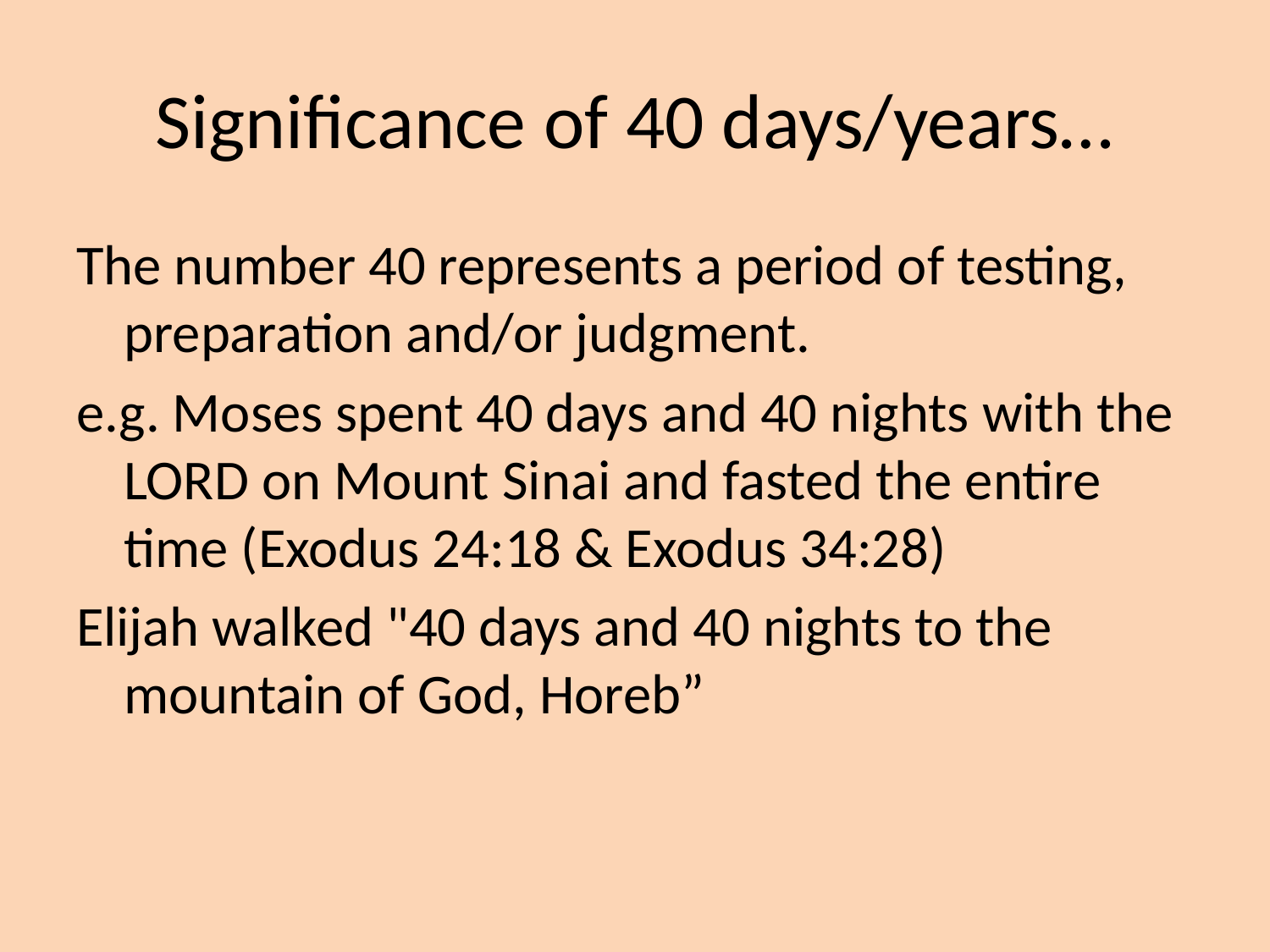

# Significance of 40 days/years…
The number 40 represents a period of testing, preparation and/or judgment.
e.g. Moses spent 40 days and 40 nights with the LORD on Mount Sinai and fasted the entire time (Exodus 24:18 & Exodus 34:28)
Elijah walked "40 days and 40 nights to the mountain of God, Horeb”